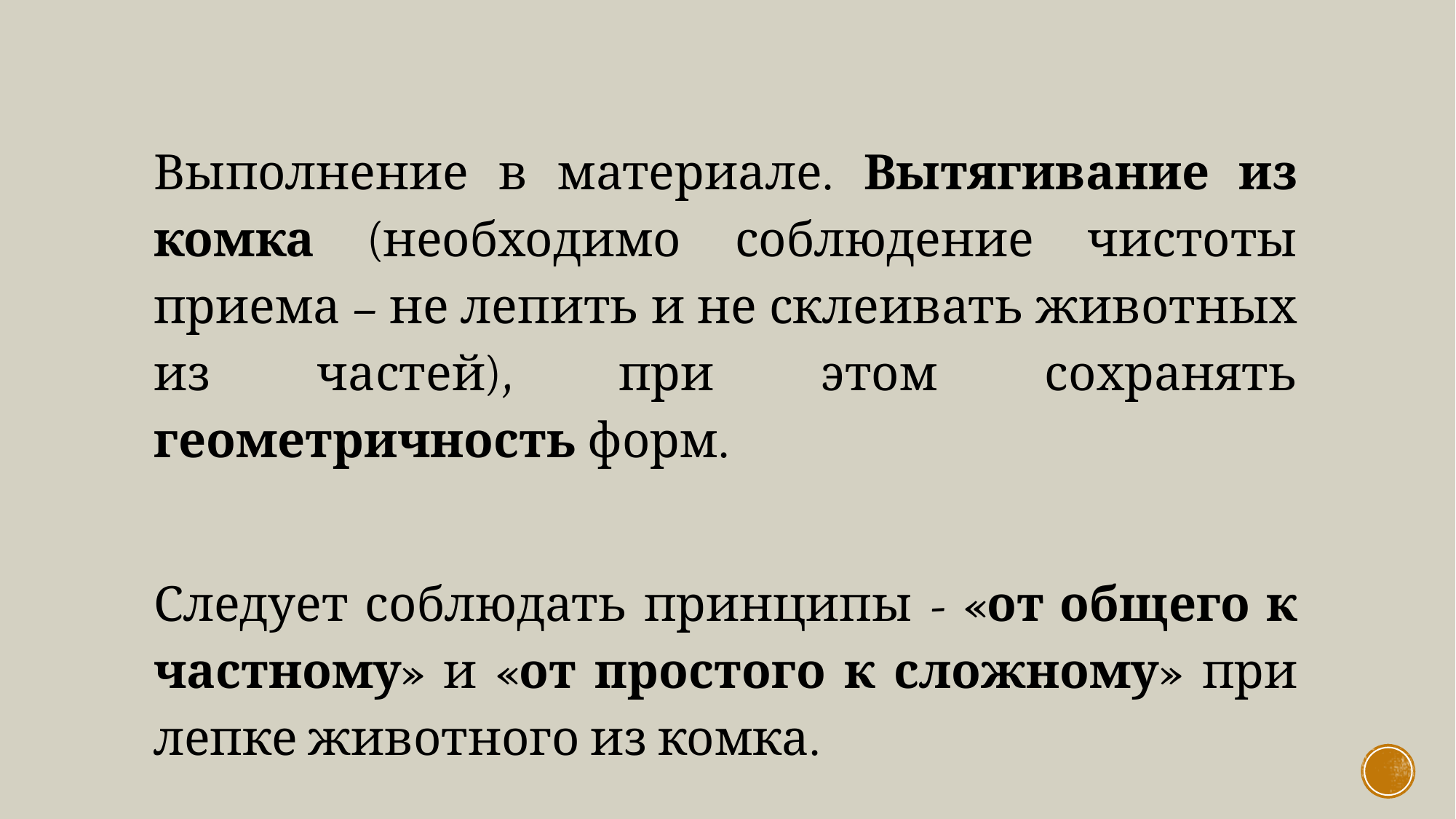

Выполнение в материале. Вытягивание из комка (необходимо соблюдение чистоты приема – не лепить и не склеивать животных из частей), при этом сохранять геометричность форм.

Следует соблюдать принципы - «от общего к частному» и «от простого к сложному» при лепке животного из комка.